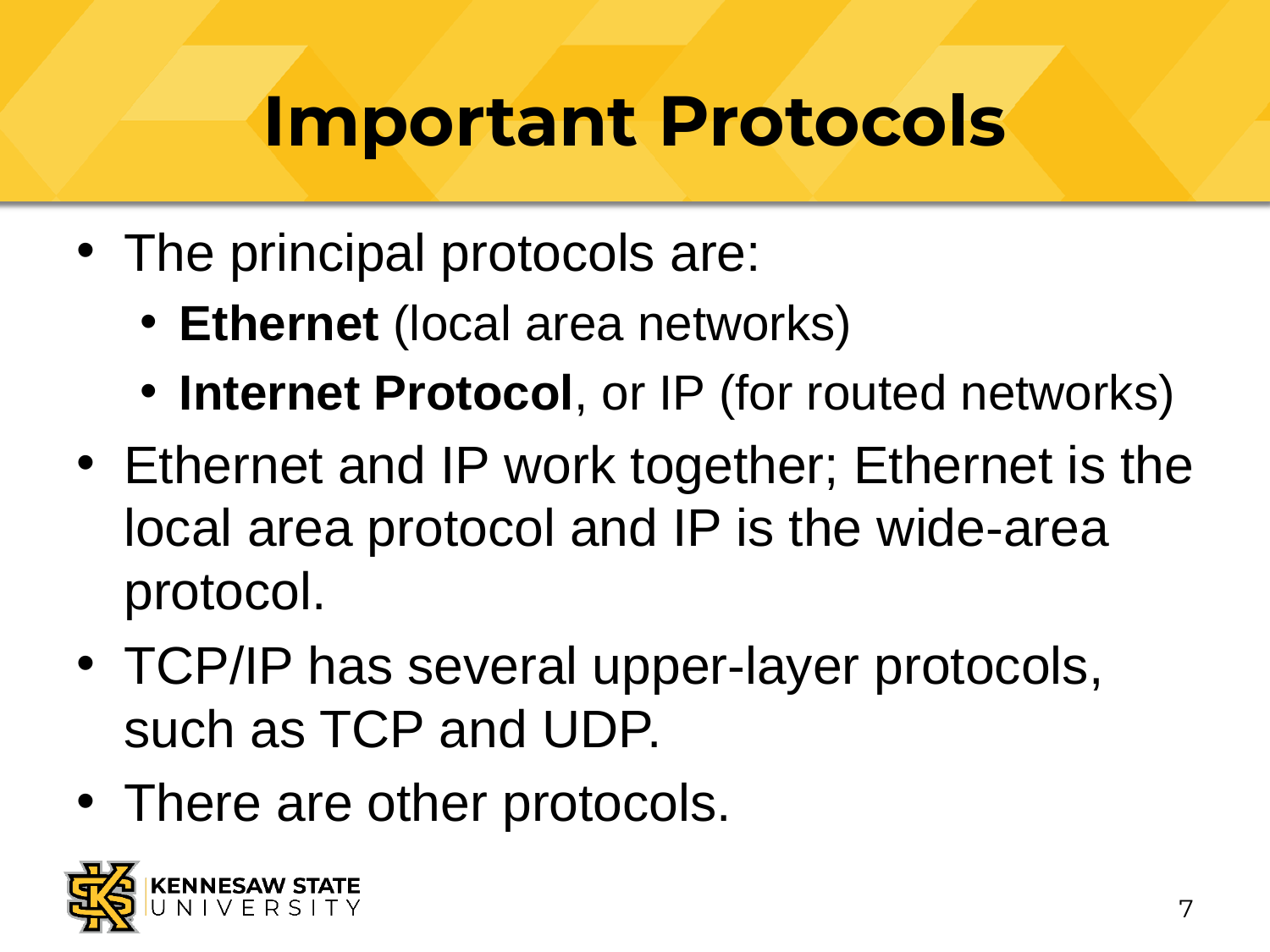

# Important Protocols
The principal protocols are:
Ethernet (local area networks)
Internet Protocol, or IP (for routed networks)
Ethernet and IP work together; Ethernet is the local area protocol and IP is the wide-area protocol.
TCP/IP has several upper-layer protocols, such as TCP and UDP.
There are other protocols.
7